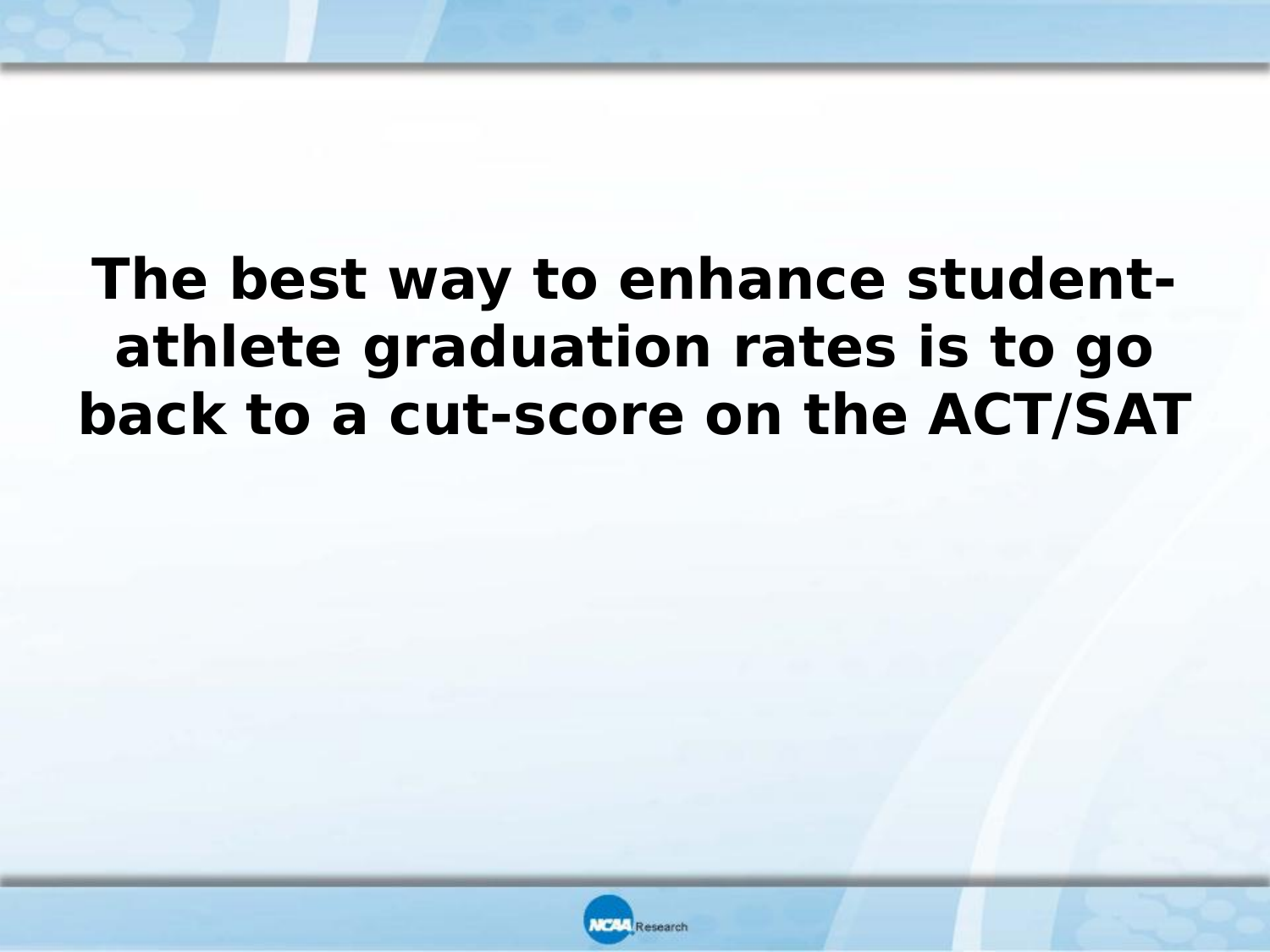

The best way to enhance student-athlete graduation rates is to go back to a cut-score on the ACT/SAT